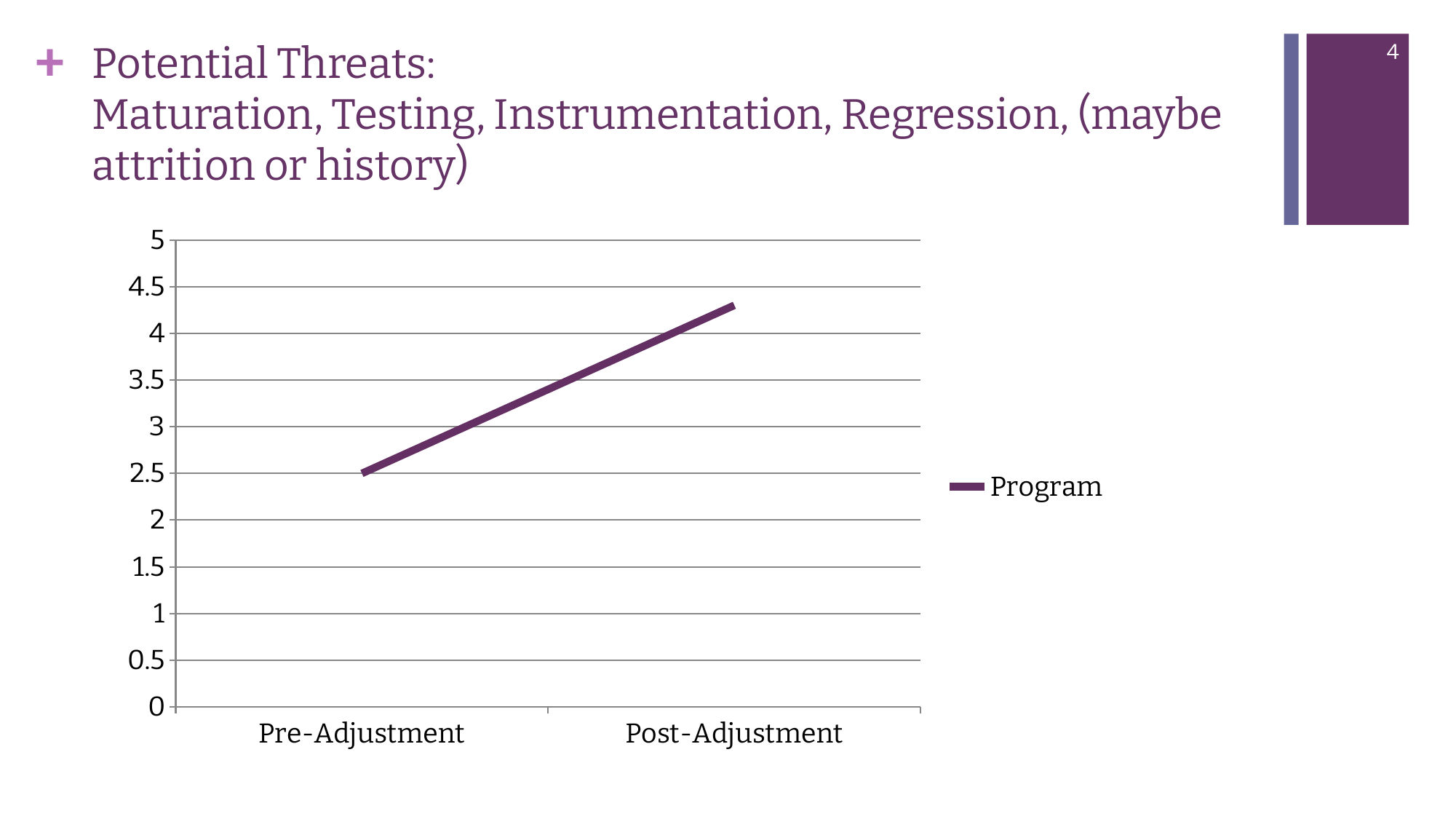

4
# Potential Threats: Maturation, Testing, Instrumentation, Regression, (maybe attrition or history)

### Chart

| Category | Program |
|---|---|
| Pre-Adjustment | 2.5 |
| Post-Adjustment | 4.3 |